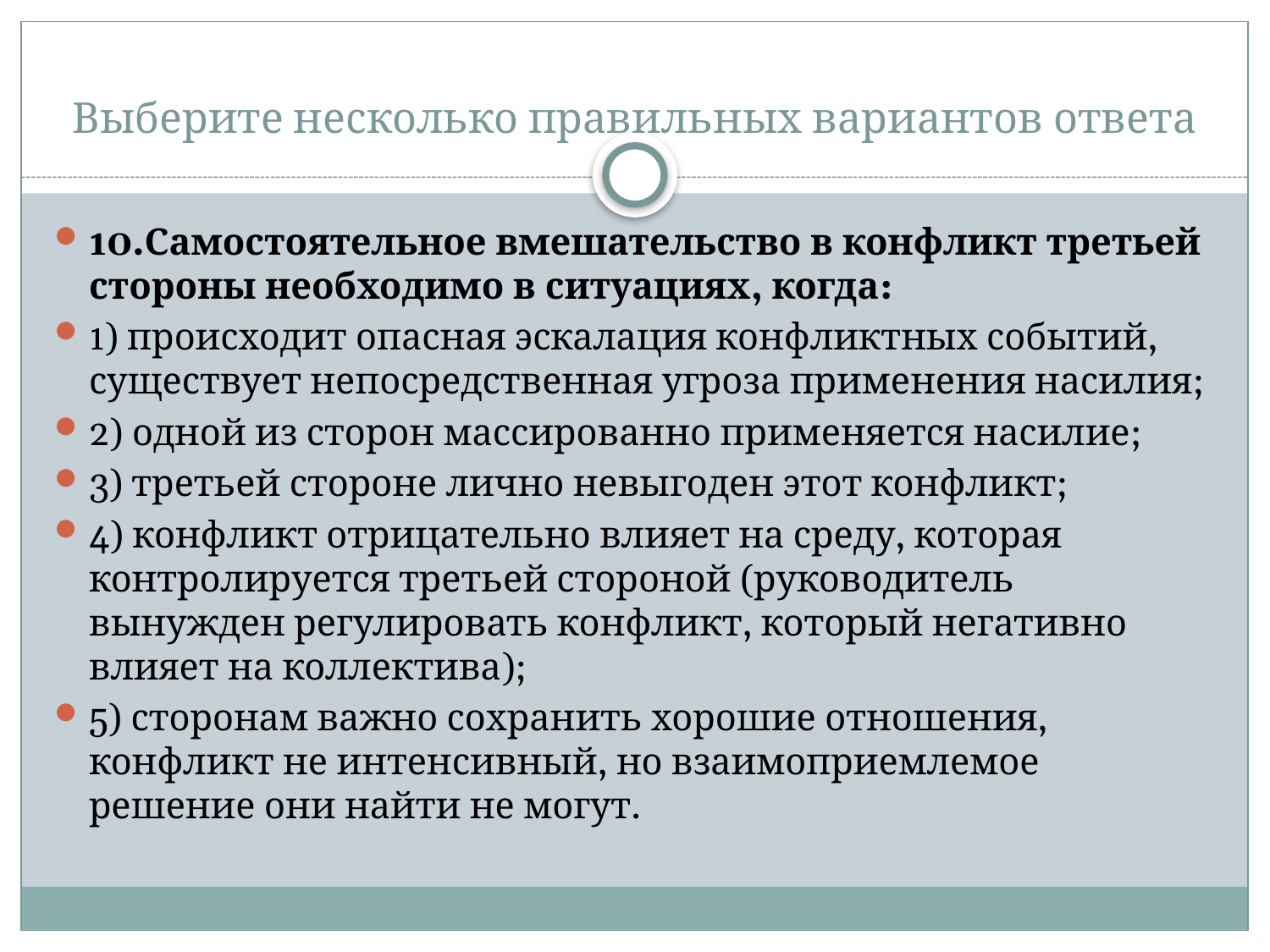

# Выберите несколько правильных вариантов ответа
10.Самостоятельное вмешательство в конфликт третьей стороны необходимо в ситуациях, когда:
1) происходит опасная эскалация конфликтных событий, существует непосредственная угроза применения насилия;
2) одной из сторон массированно применяется насилие;
3) третьей стороне лично невыгоден этот конфликт;
4) конфликт отрицательно влияет на среду, которая контролируется третьей стороной (руководитель вынужден регулировать конфликт, который негативно влияет на коллектива);
5) сторонам важно сохранить хорошие отношения, конфликт не интенсивный, но взаимоприемлемое решение они найти не могут.